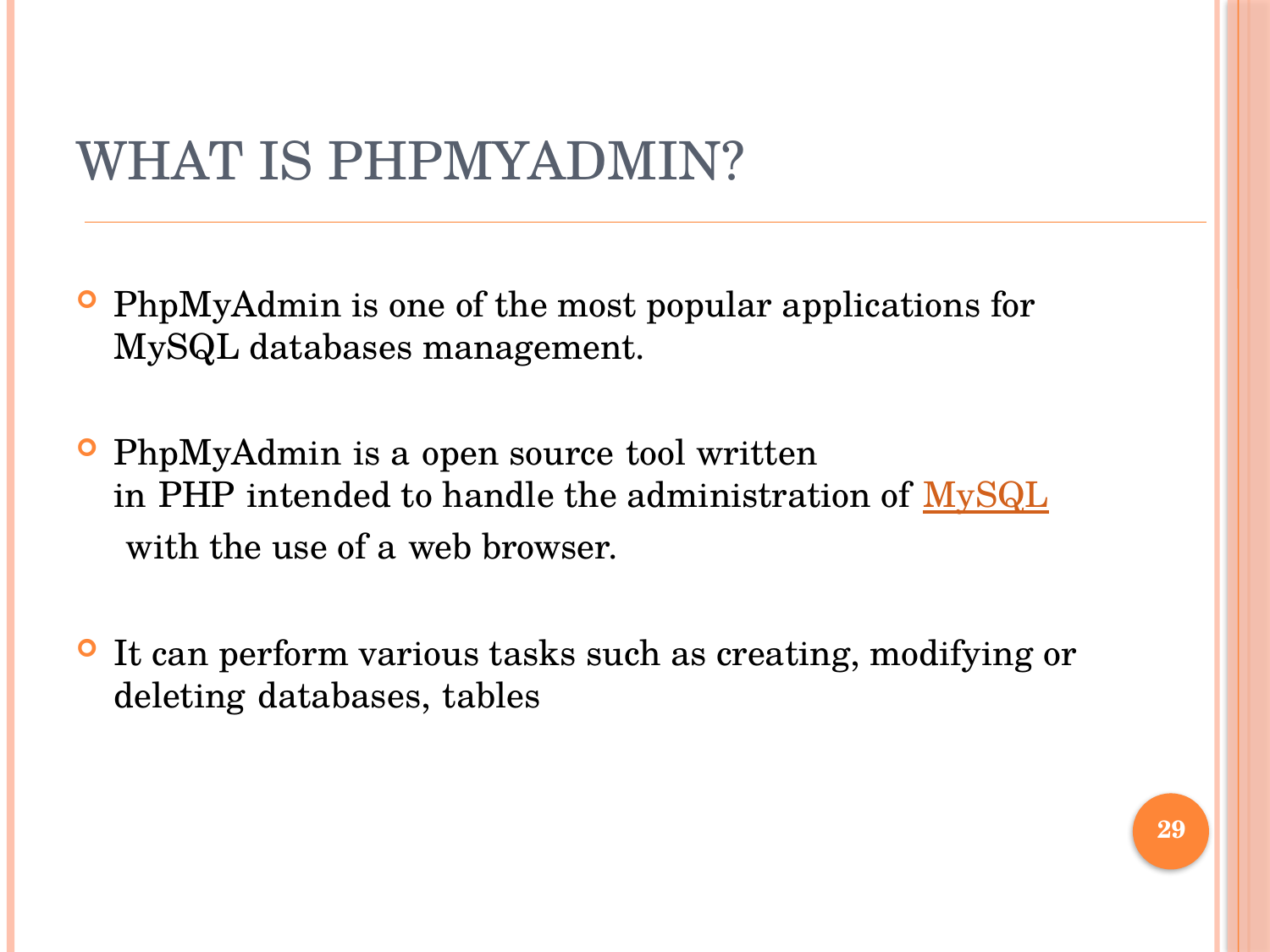

# What is PhpMyAdmin?

PhpMyAdmin is one of the most popular applications for MySQL databases management.

PhpMyAdmin is a open source tool written in PHP intended to handle the administration of MySQL with the use of a web browser.

It can perform various tasks such as creating, modifying or deleting databases, tables
29